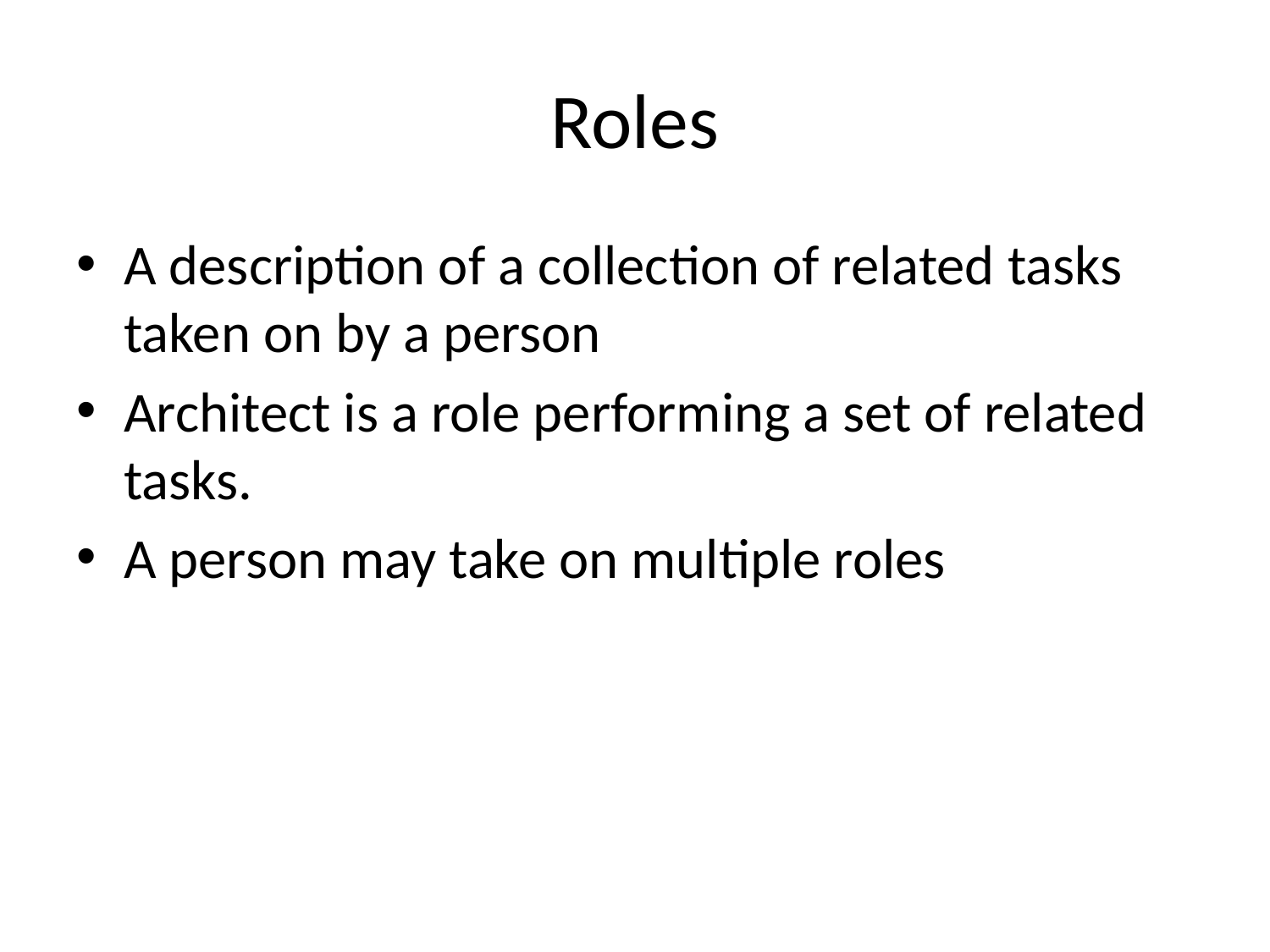

# Roles
A description of a collection of related tasks taken on by a person
Architect is a role performing a set of related tasks.
A person may take on multiple roles